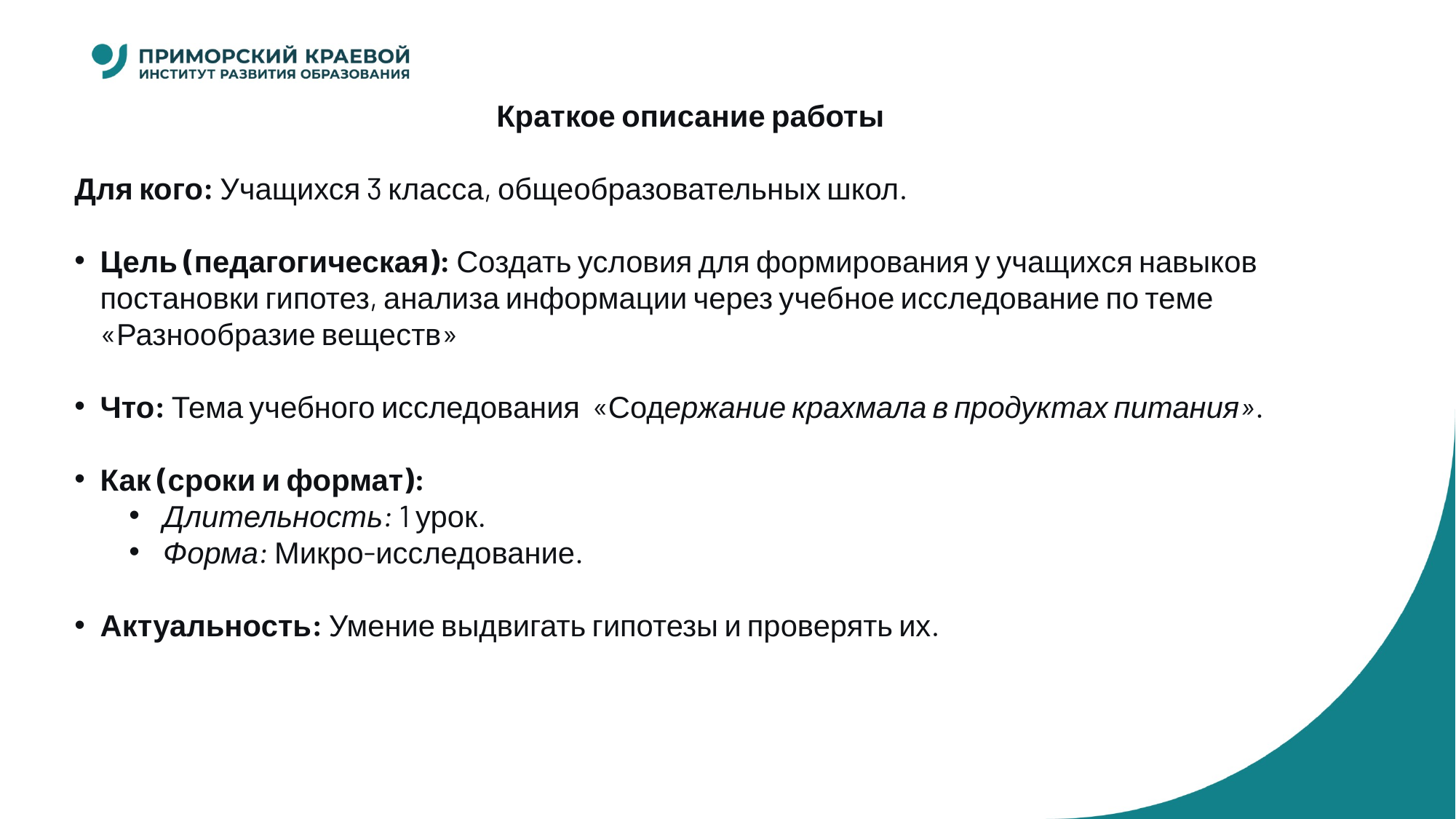

Краткое описание работы

Для кого: Учащихся 3 класса, общеобразовательных школ.

Цель (педагогическая): Создать условия для формирования у учащихся навыков постановки гипотез, анализа информации через учебное исследование по теме «Разнообразие веществ»

Что: Тема учебного исследования  «Содержание крахмала в продуктах питания».

Как (сроки и формат):
Длительность: 1 урок.
Форма: Микро-исследование.

Актуальность: Умение выдвигать гипотезы и проверять их.